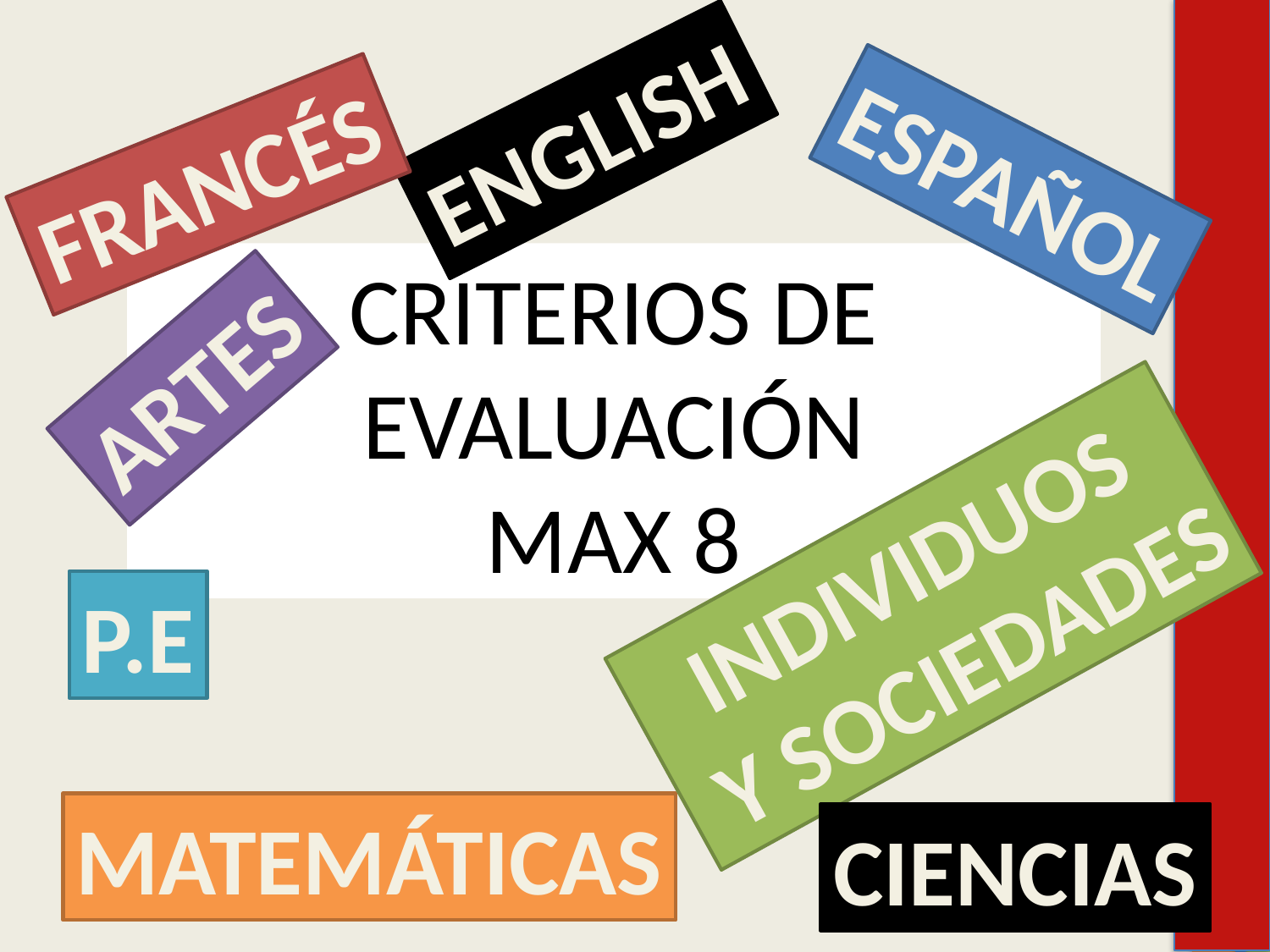

ENGLISH
FRANCÉS
ESPAÑOL
CRITERIOS DE EVALUACIÓN
MAX 8
ARTES
INDIVIDUOS
 Y SOCIEDADES
P.E
MATEMÁTICAS
CIENCIAS